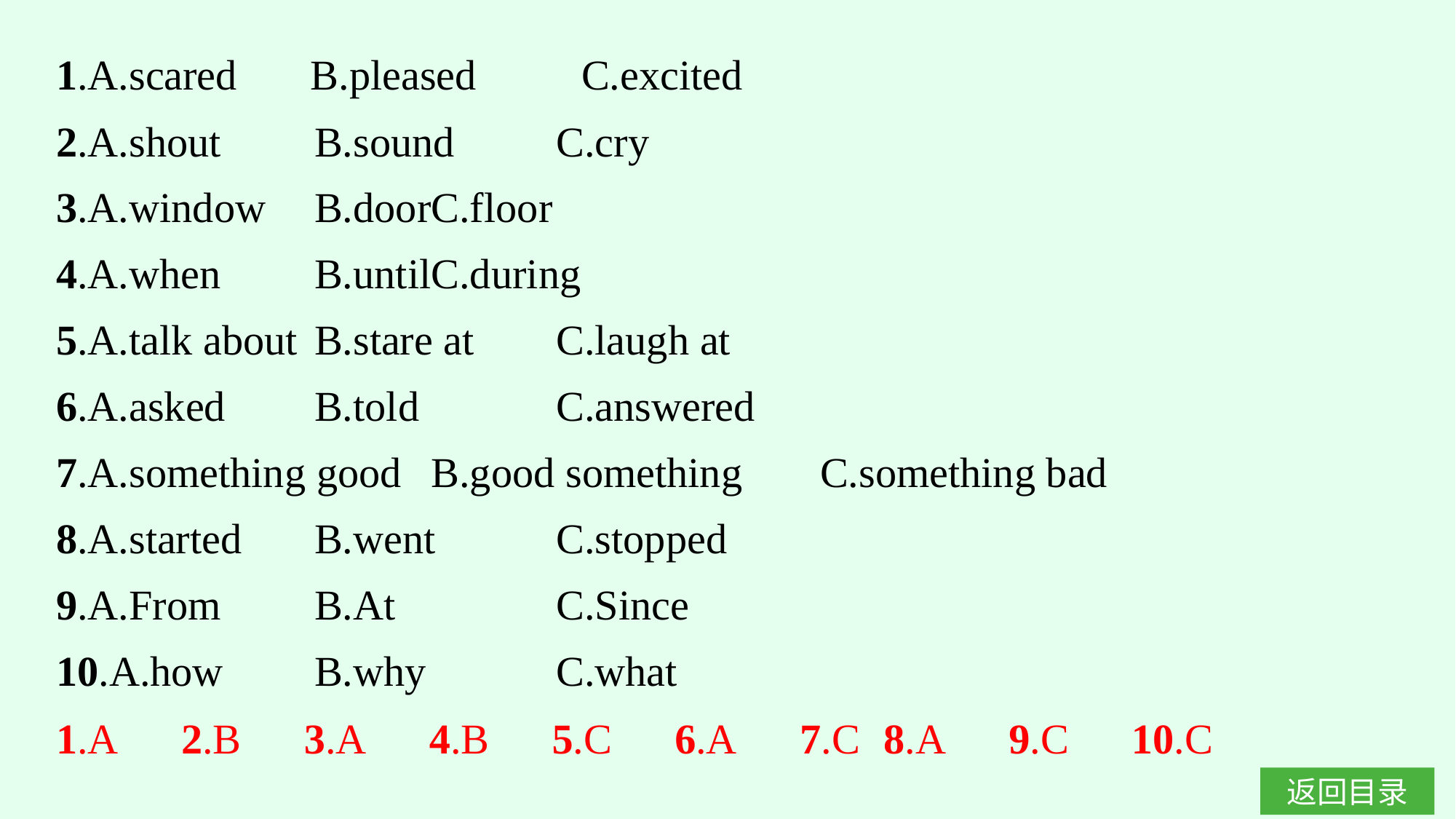

1.A.scared　 B.pleased　　C.excited
2.A.shout	B.sound	C.cry
3.A.window	B.door	C.floor
4.A.when	B.until	C.during
5.A.talk about	B.stare at	C.laugh at
6.A.asked	B.told		C.answered
7.A.something good	B.good something	C.something bad
8.A.started	B.went	C.stopped
9.A.From	B.At		C.Since
10.A.how	B.why		C.what
1.A　2.B　3.A　4.B　5.C　6.A　7.C  8.A　9.C　10.C